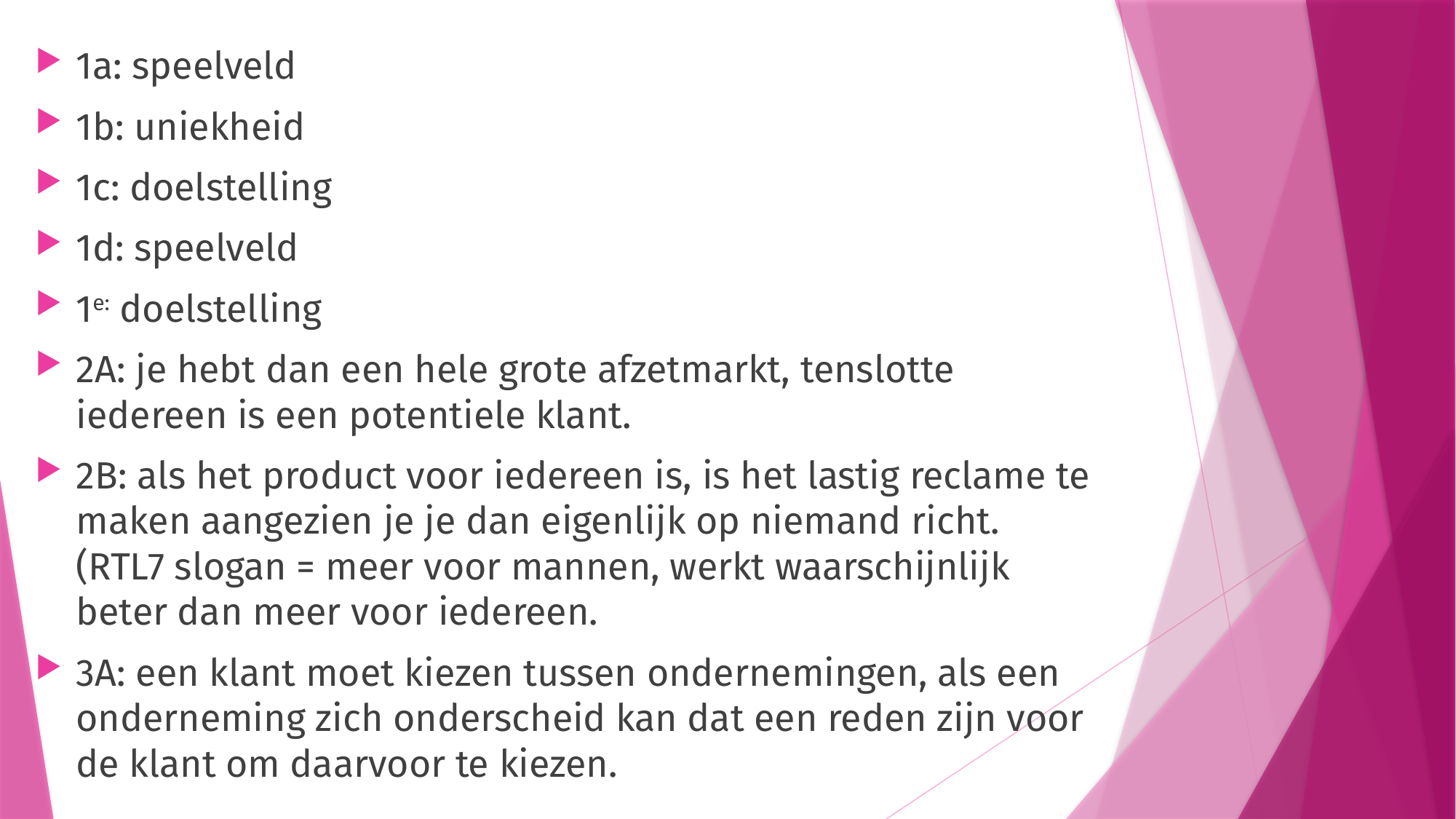

1a: speelveld
1b: uniekheid
1c: doelstelling
1d: speelveld
1e: doelstelling
2A: je hebt dan een hele grote afzetmarkt, tenslotte iedereen is een potentiele klant.
2B: als het product voor iedereen is, is het lastig reclame te maken aangezien je je dan eigenlijk op niemand richt. (RTL7 slogan = meer voor mannen, werkt waarschijnlijk beter dan meer voor iedereen.
3A: een klant moet kiezen tussen ondernemingen, als een onderneming zich onderscheid kan dat een reden zijn voor de klant om daarvoor te kiezen.